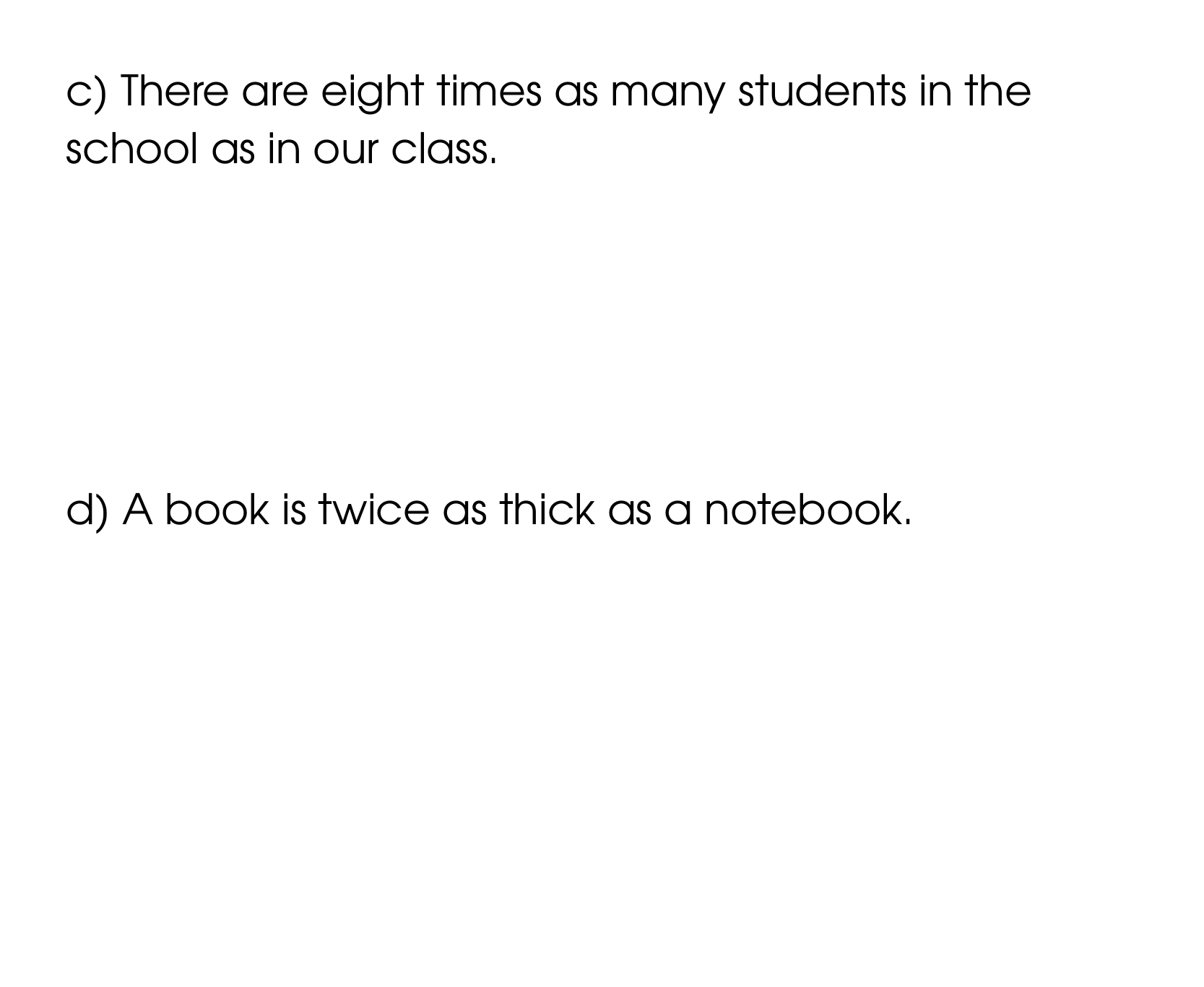

c) There are eight times as many students in the school as in our class.
d) A book is twice as thick as a notebook.